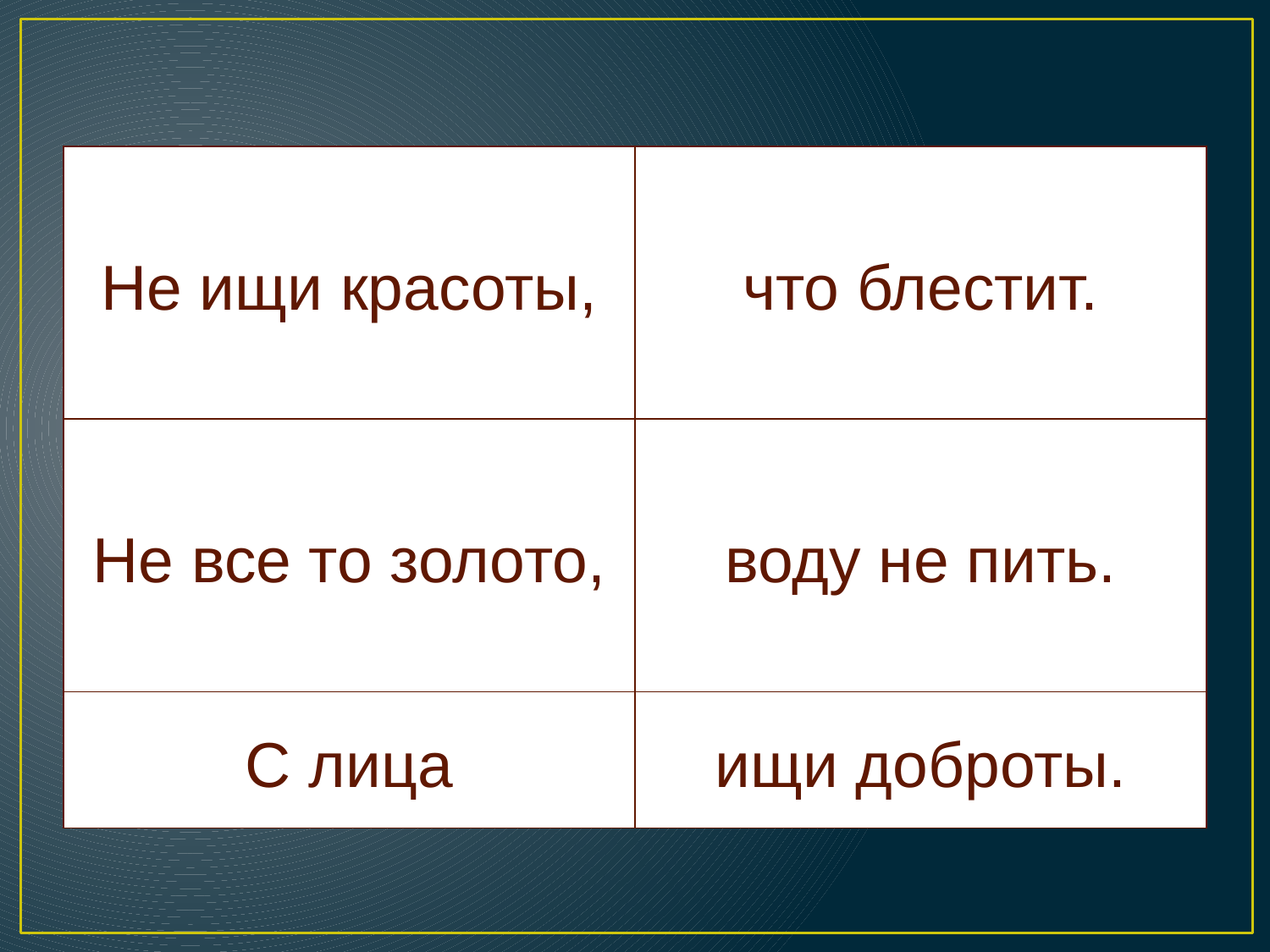

| Не ищи красоты, | что блестит. |
| --- | --- |
| Не все то золото, | воду не пить. |
| С лица | ищи доброты. |